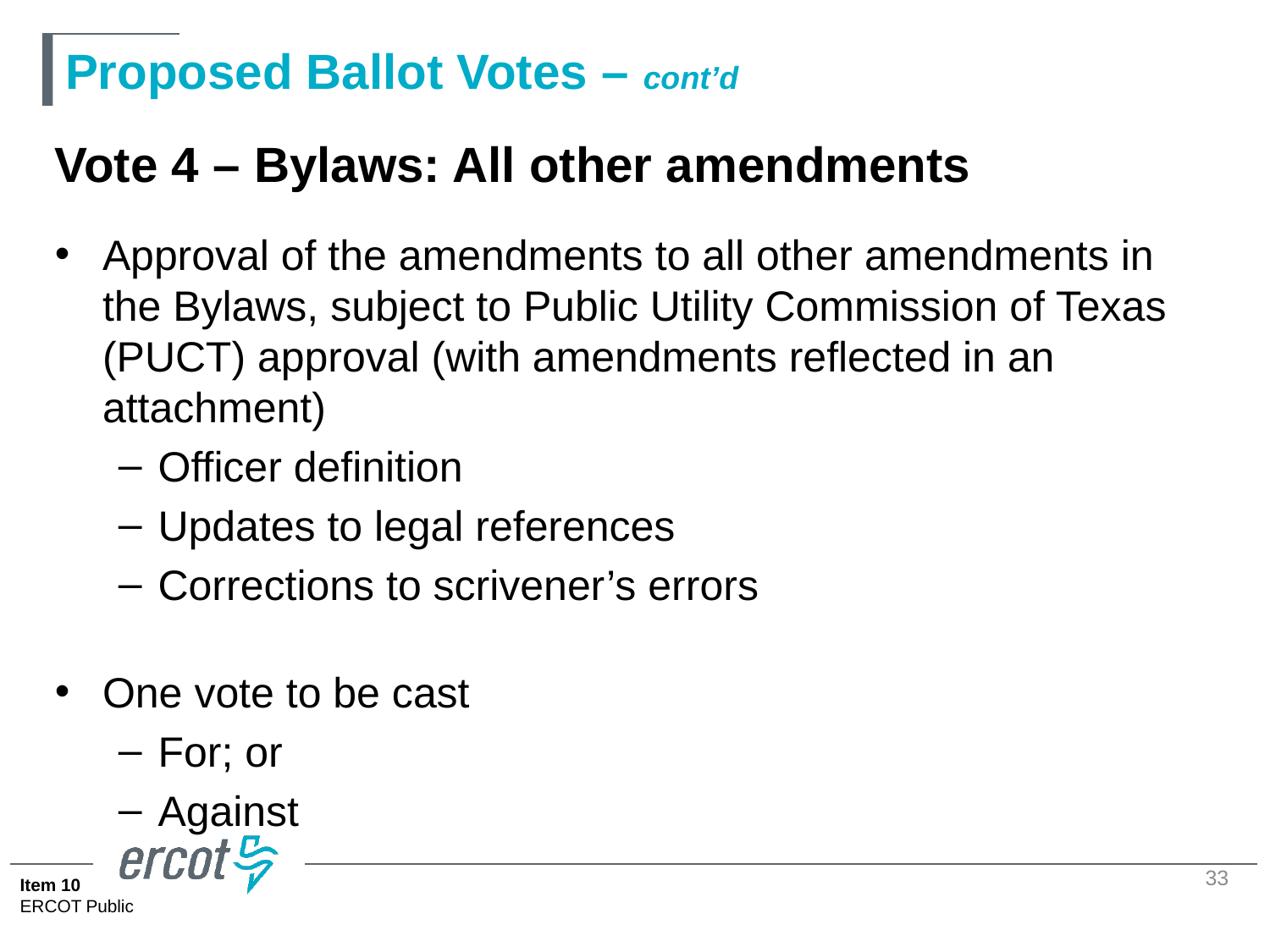

# Proposed Ballot Votes – cont’d
Vote 4 – Bylaws: All other amendments

Approval of the amendments to all other amendments in the Bylaws, subject to Public Utility Commission of Texas (PUCT) approval (with amendments reflected in an attachment)
Officer definition
Updates to legal references
Corrections to scrivener’s errors

One vote to be cast
For; or
Against
33